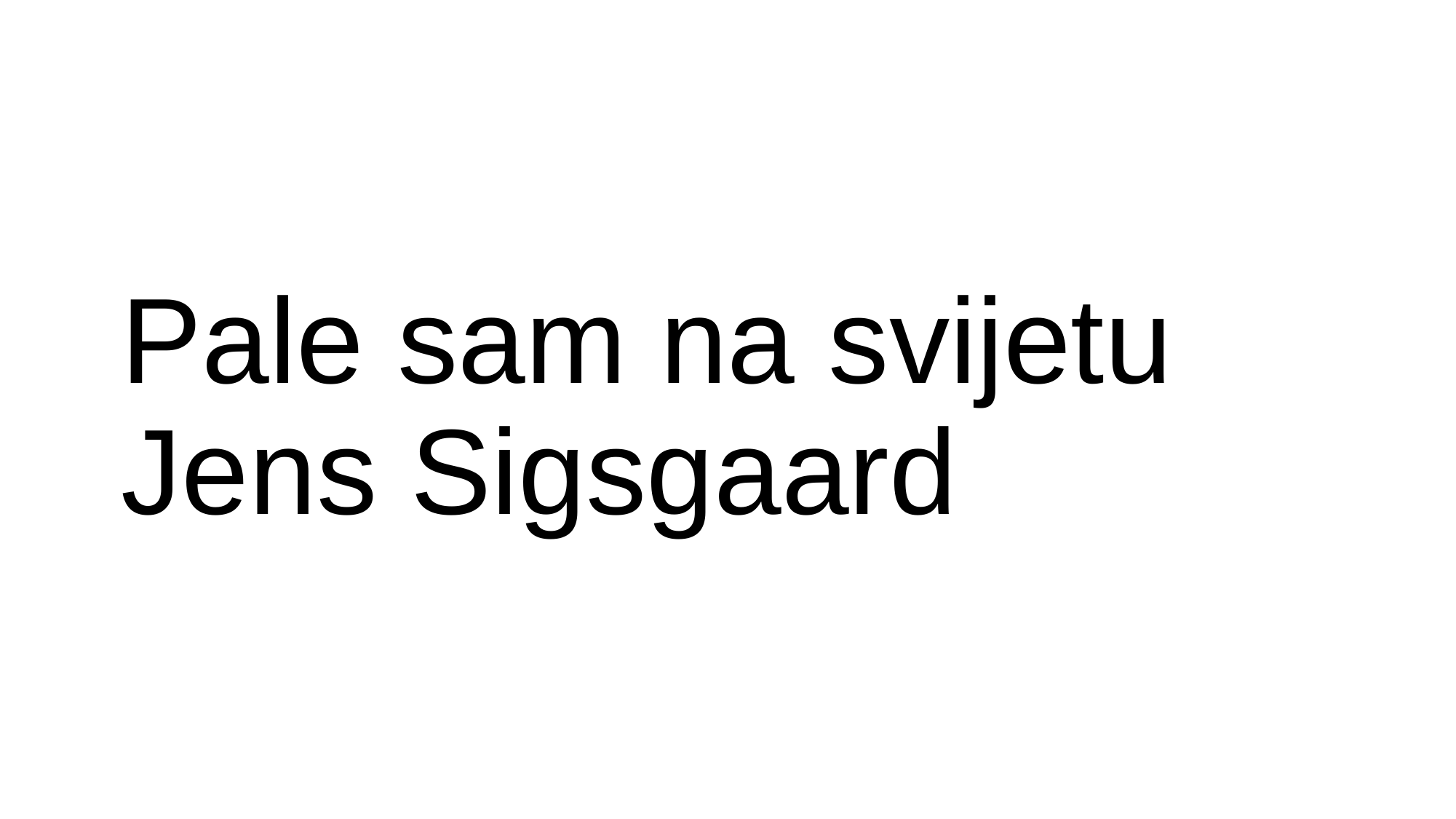

# Pale sam na svijetu Jens Sigsgaard